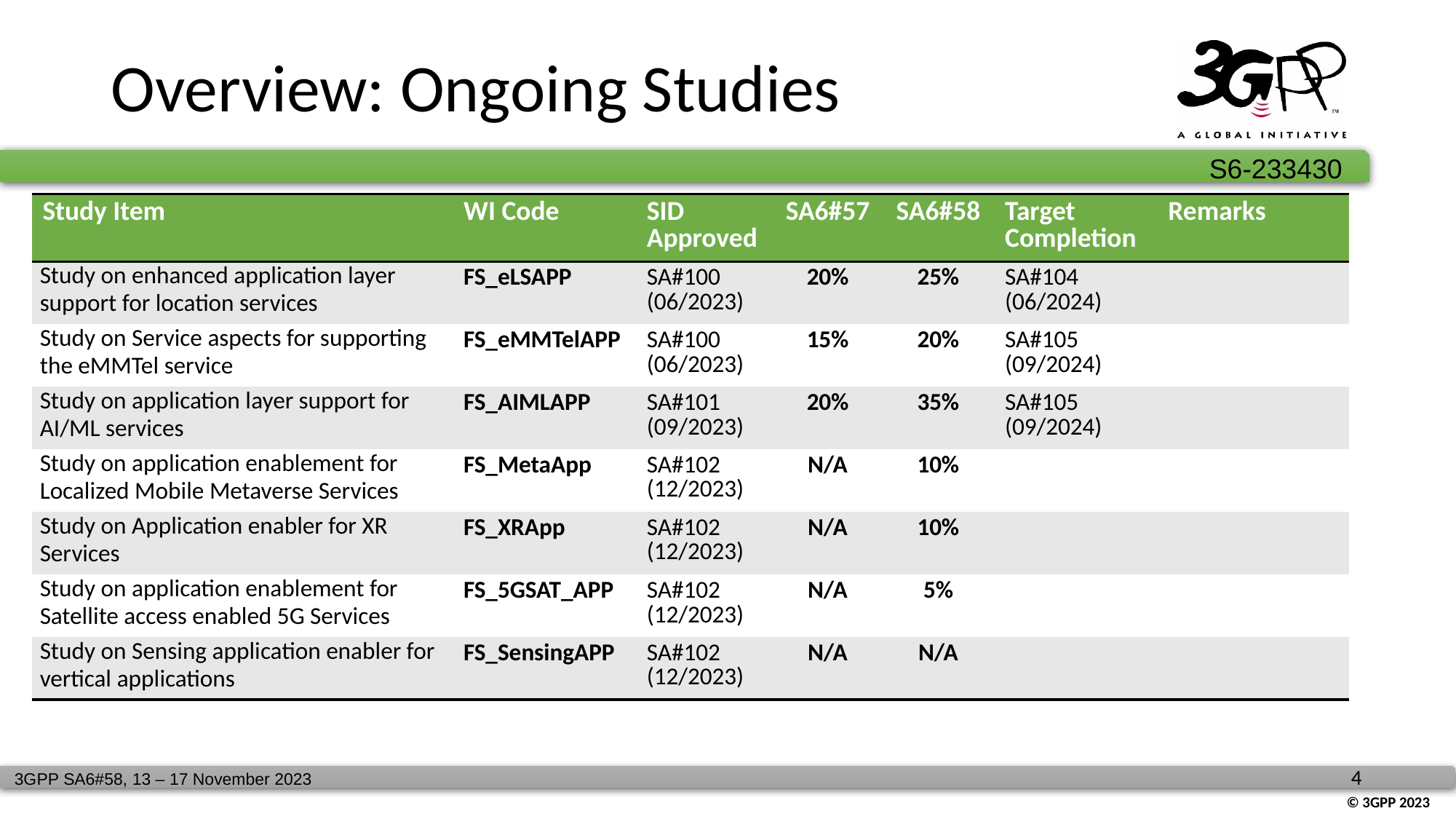

# Overview: Ongoing Studies
| Study Item | WI Code | SID Approved | SA6#57 | SA6#58 | Target Completion | Remarks |
| --- | --- | --- | --- | --- | --- | --- |
| Study on enhanced application layer support for location services | FS\_eLSAPP | SA#100 (06/2023) | 20% | 25% | SA#104 (06/2024) |  |
| Study on Service aspects for supporting the eMMTel service | FS\_eMMTelAPP | SA#100 (06/2023) | 15% | 20% | SA#105 (09/2024) |  |
| Study on application layer support for AI/ML services | FS\_AIMLAPP | SA#101 (09/2023) | 20% | 35% | SA#105 (09/2024) |  |
| Study on application enablement for Localized Mobile Metaverse Services | FS\_MetaApp | SA#102 (12/2023) | N/A | 10% |  |  |
| Study on Application enabler for XR Services | FS\_XRApp | SA#102 (12/2023) | N/A | 10% |  |  |
| Study on application enablement for Satellite access enabled 5G Services | FS\_5GSAT\_APP | SA#102 (12/2023) | N/A | 5% |  |  |
| Study on Sensing application enabler for vertical applications | FS\_SensingAPP | SA#102 (12/2023) | N/A | N/A |  |  |